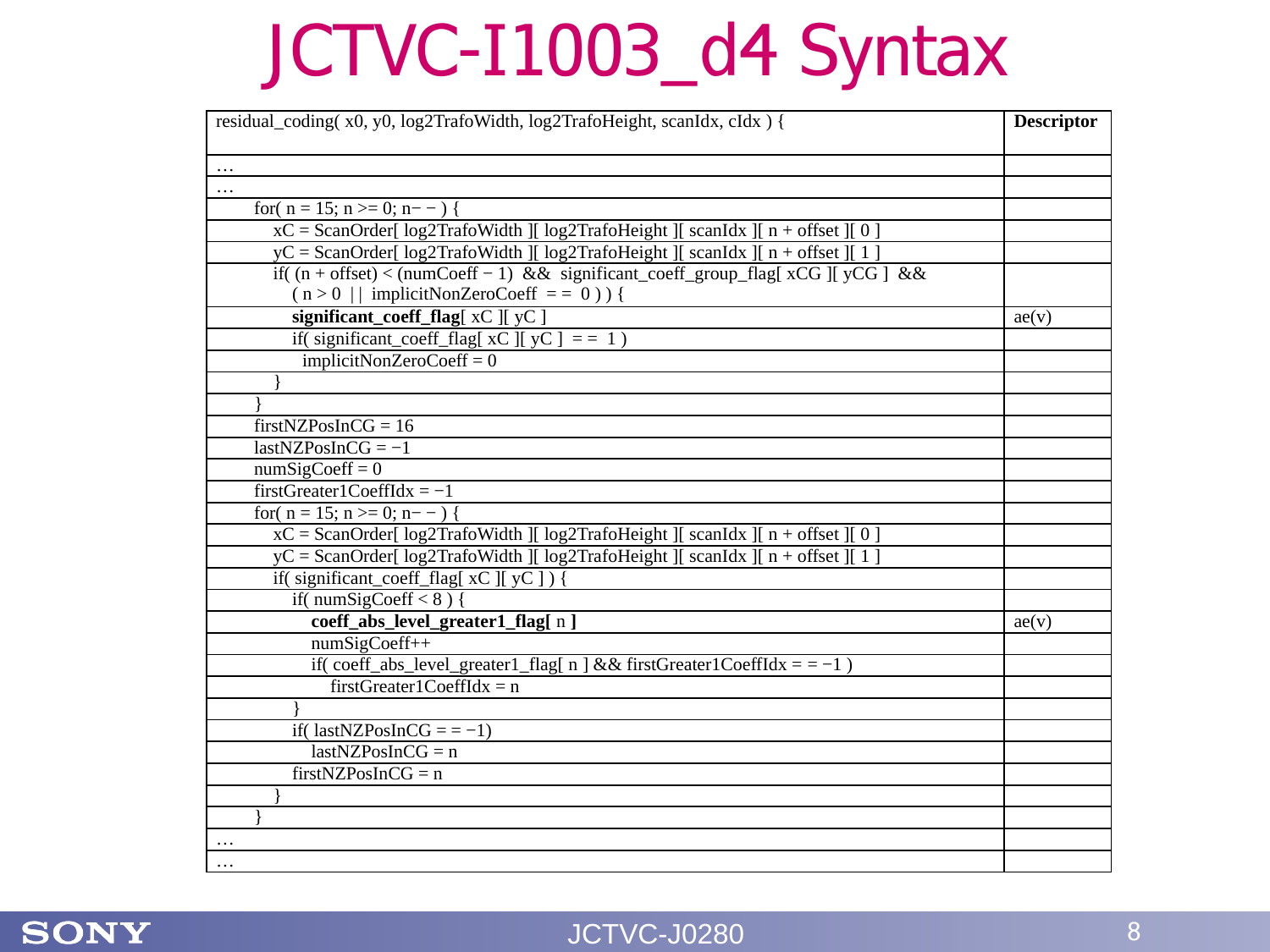

# JCTVC-I1003_d4 Syntax
| residual\_coding( x0, y0, log2TrafoWidth, log2TrafoHeight, scanIdx, cIdx ) { | Descriptor |
| --- | --- |
| … |  |
| … |  |
| for( n = 15; n >= 0; n− − ) { |  |
| xC = ScanOrder[ log2TrafoWidth ][ log2TrafoHeight ][ scanIdx ][ n + offset ][ 0 ] |  |
| yC = ScanOrder[ log2TrafoWidth ][ log2TrafoHeight ][ scanIdx ][ n + offset ][ 1 ] |  |
| if( (n + offset) < (numCoeff − 1) && significant\_coeff\_group\_flag[ xCG ][ yCG ] && ( n > 0 | | implicitNonZeroCoeff = = 0 ) ) { |  |
| significant\_coeff\_flag[ xC ][ yC ] | ae(v) |
| if( significant\_coeff\_flag[ xC ][ yC ] = = 1 ) |  |
| implicitNonZeroCoeff = 0 |  |
| } |  |
| } |  |
| firstNZPosInCG = 16 |  |
| lastNZPosInCG = −1 |  |
| numSigCoeff = 0 |  |
| firstGreater1CoeffIdx = −1 |  |
| for( n = 15; n >= 0; n− − ) { |  |
| xC = ScanOrder[ log2TrafoWidth ][ log2TrafoHeight ][ scanIdx ][ n + offset ][ 0 ] |  |
| yC = ScanOrder[ log2TrafoWidth ][ log2TrafoHeight ][ scanIdx ][ n + offset ][ 1 ] |  |
| if( significant\_coeff\_flag[ xC ][ yC ] ) { |  |
| if( numSigCoeff < 8 ) { |  |
| coeff\_abs\_level\_greater1\_flag[ n ] | ae(v) |
| numSigCoeff++ |  |
| if( coeff\_abs\_level\_greater1\_flag[ n ] && firstGreater1CoeffIdx = = −1 ) |  |
| firstGreater1CoeffIdx = n |  |
| } |  |
| if( lastNZPosInCG = = −1) |  |
| lastNZPosInCG = n |  |
| firstNZPosInCG = n |  |
| } |  |
| } |  |
| … |  |
| … |  |
JCTVC-J0280
8